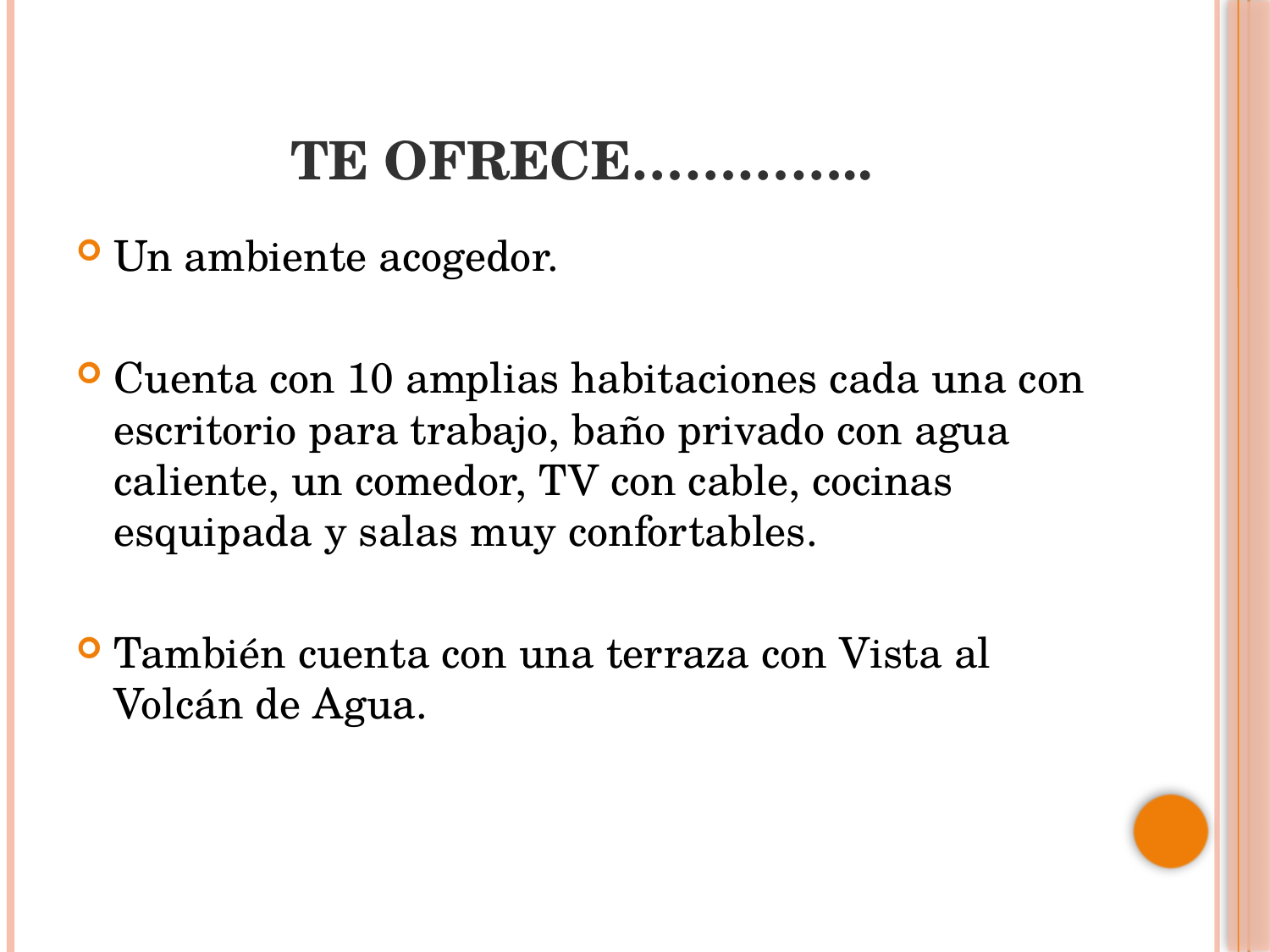

# TE OFRECE…………..
Un ambiente acogedor.

Cuenta con 10 amplias habitaciones cada una con escritorio para trabajo, baño privado con agua caliente, un comedor, TV con cable, cocinas esquipada y salas muy confortables.

También cuenta con una terraza con Vista al Volcán de Agua.